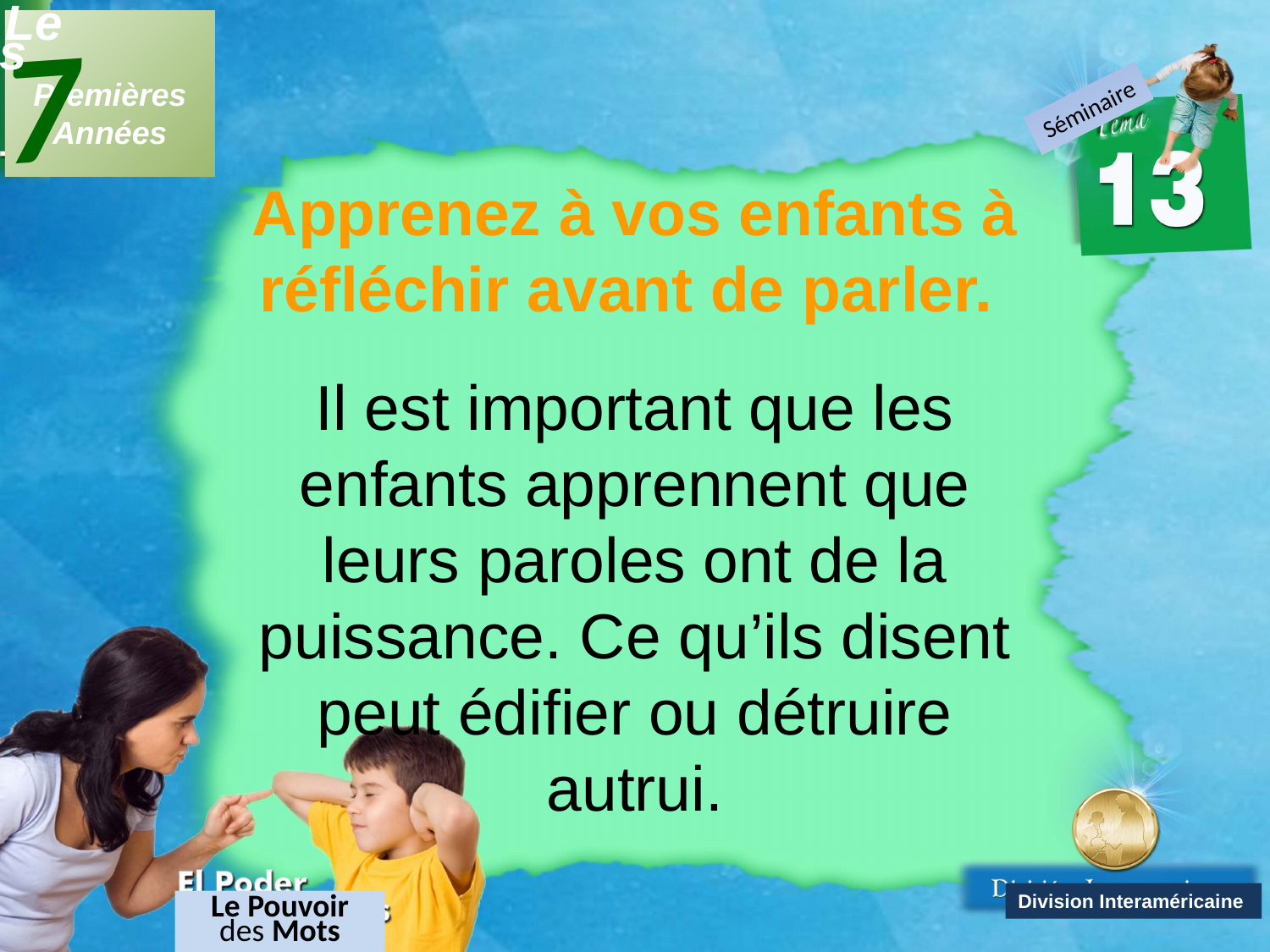

7
Les
         Premières
Années
Séminaire
Apprenez à vos enfants à réfléchir avant de parler.

Il est important que les enfants apprennent que leurs paroles ont de la puissance. Ce qu’ils disent peut édifier ou détruire autrui.
Division Interaméricaine
Le Pouvoir des Mots